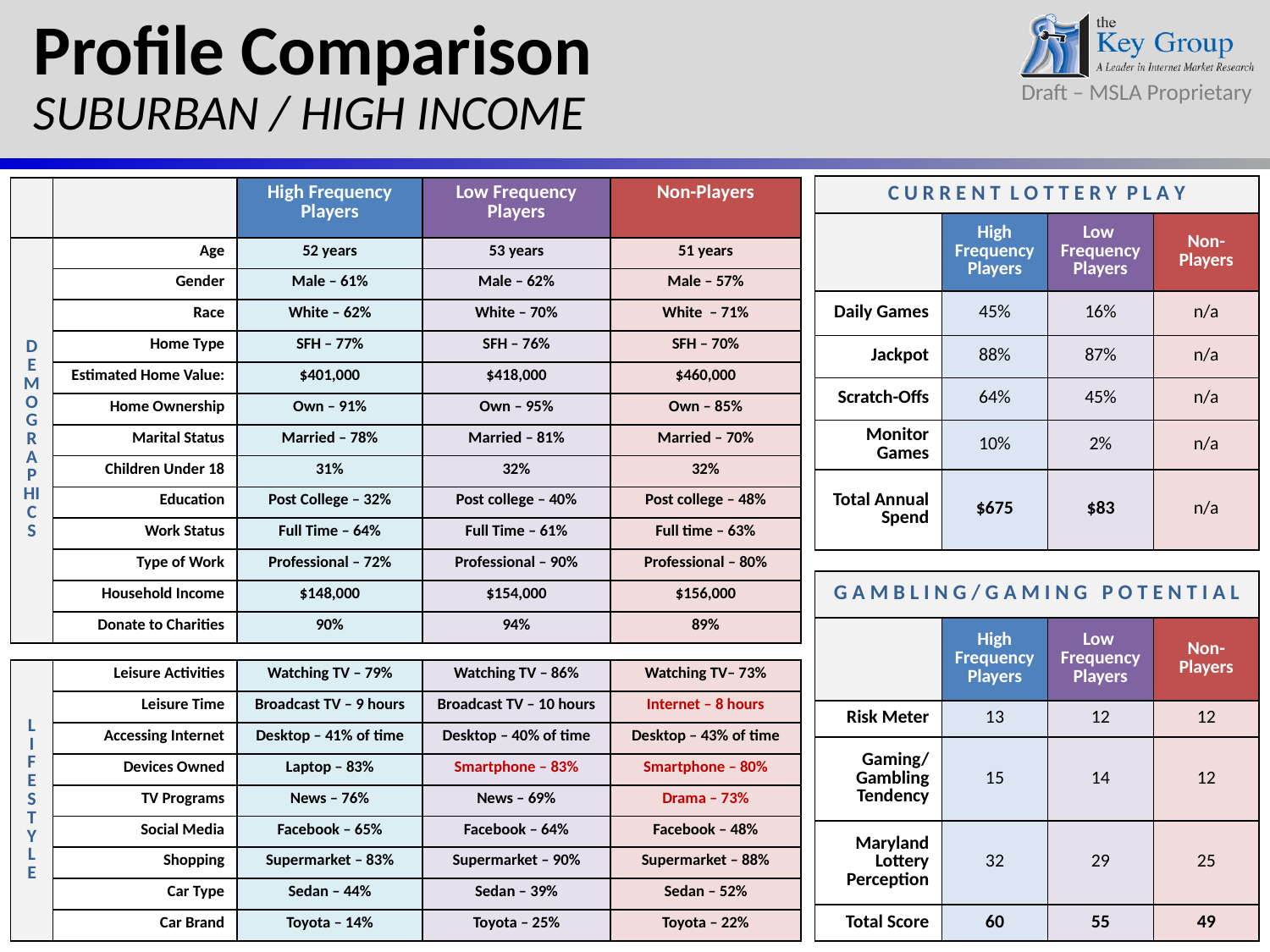

Profile Comparison
SUBURBAN / HIGH INCOME
| C U R R E N T L O T T E R Y P L A Y |  |  |  |
| --- | --- | --- | --- |
|  | High Frequency Players | Low Frequency Players | Non-Players |
| Daily Games | 45% | 16% | n/a |
| Jackpot | 88% | 87% | n/a |
| Scratch-Offs | 64% | 45% | n/a |
| Monitor Games | 10% | 2% | n/a |
| Total Annual Spend | $675 | $83 | n/a |
|  |  | High Frequency Players | Low Frequency Players | Non-Players |
| --- | --- | --- | --- | --- |
| DEMOGRAPHICS | Age | 52 years | 53 years | 51 years |
|  | Gender | Male – 61% | Male – 62% | Male – 57% |
|  | Race | White – 62% | White – 70% | White – 71% |
|  | Home Type | SFH – 77% | SFH – 76% | SFH – 70% |
|  | Estimated Home Value: | $401,000 | $418,000 | $460,000 |
|  | Home Ownership | Own – 91% | Own – 95% | Own – 85% |
|  | Marital Status | Married – 78% | Married – 81% | Married – 70% |
|  | Children Under 18 | 31% | 32% | 32% |
|  | Education | Post College – 32% | Post college – 40% | Post college – 48% |
|  | Work Status | Full Time – 64% | Full Time – 61% | Full time – 63% |
|  | Type of Work | Professional – 72% | Professional – 90% | Professional – 80% |
|  | Household Income | $148,000 | $154,000 | $156,000 |
|  | Donate to Charities | 90% | 94% | 89% |
|  |  |  |  |  |
| L I F E S TY L E | Leisure Activities | Watching TV – 79% | Watching TV – 86% | Watching TV– 73% |
|  | Leisure Time | Broadcast TV – 9 hours | Broadcast TV – 10 hours | Internet – 8 hours |
|  | Accessing Internet | Desktop – 41% of time | Desktop – 40% of time | Desktop – 43% of time |
|  | Devices Owned | Laptop – 83% | Smartphone – 83% | Smartphone – 80% |
|  | TV Programs | News – 76% | News – 69% | Drama – 73% |
|  | Social Media | Facebook – 65% | Facebook – 64% | Facebook – 48% |
|  | Shopping | Supermarket – 83% | Supermarket – 90% | Supermarket – 88% |
|  | Car Type | Sedan – 44% | Sedan – 39% | Sedan – 52% |
|  | Car Brand | Toyota – 14% | Toyota – 25% | Toyota – 22% |
| G A M B L I N G / G A M I N G P O T E N T I A L |  |  |  |
| --- | --- | --- | --- |
|  | High Frequency Players | Low Frequency Players | Non-Players |
| Risk Meter | 13 | 12 | 12 |
| Gaming/ Gambling Tendency | 15 | 14 | 12 |
| Maryland Lottery Perception | 32 | 29 | 25 |
| Total Score | 60 | 55 | 49 |